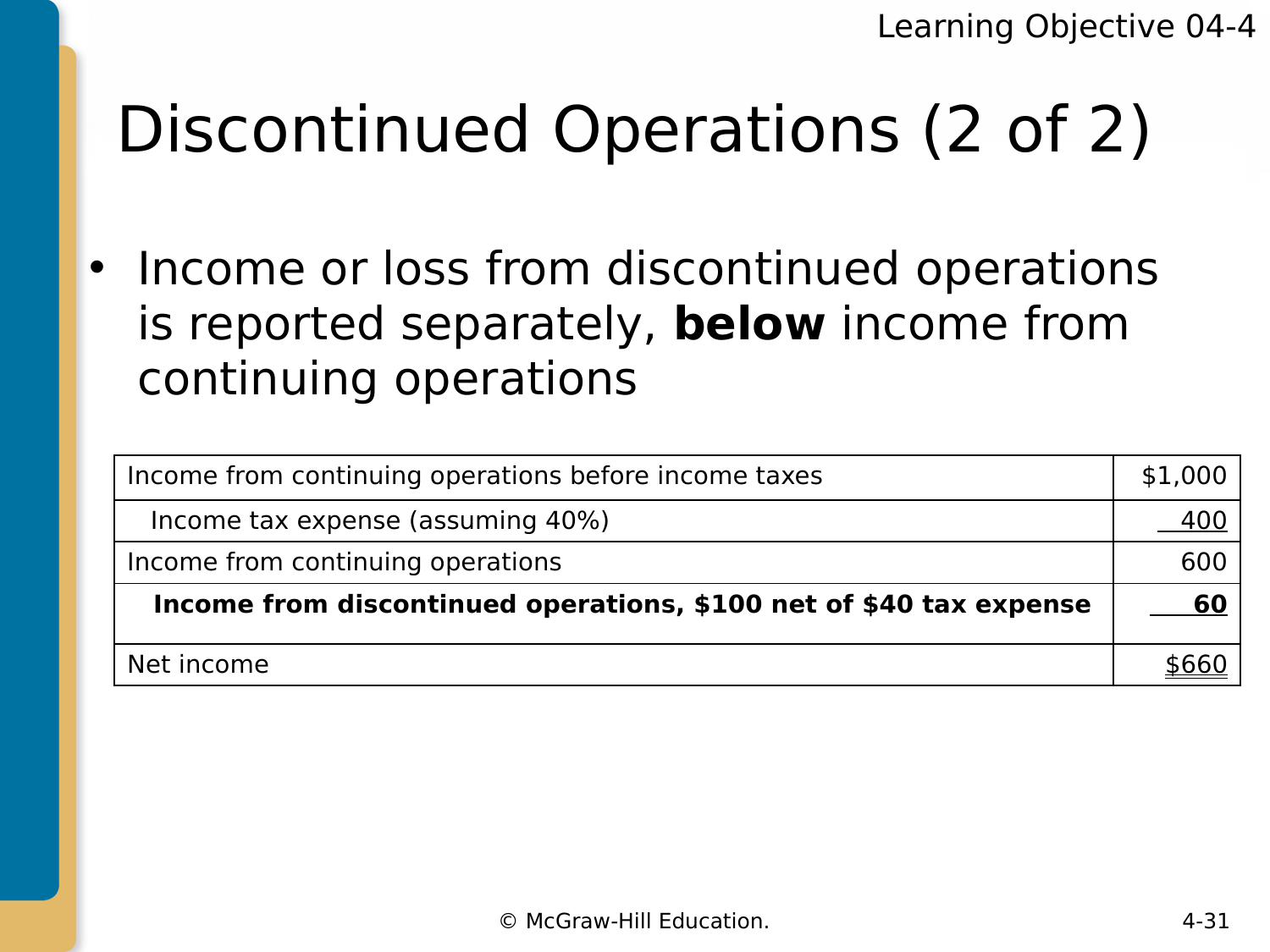

Learning Objective 04-4
# Discontinued Operations (2 of 2)
Income or loss from discontinued operations is reported separately, below income from continuing operations
| Income from continuing operations before income taxes | $1,000 |
| --- | --- |
| Income tax expense (assuming 40%) | 400 |
| Income from continuing operations | 600 |
| Income from discontinued operations, $100 net of $40 tax expense | 60 |
| Net income | $660 |